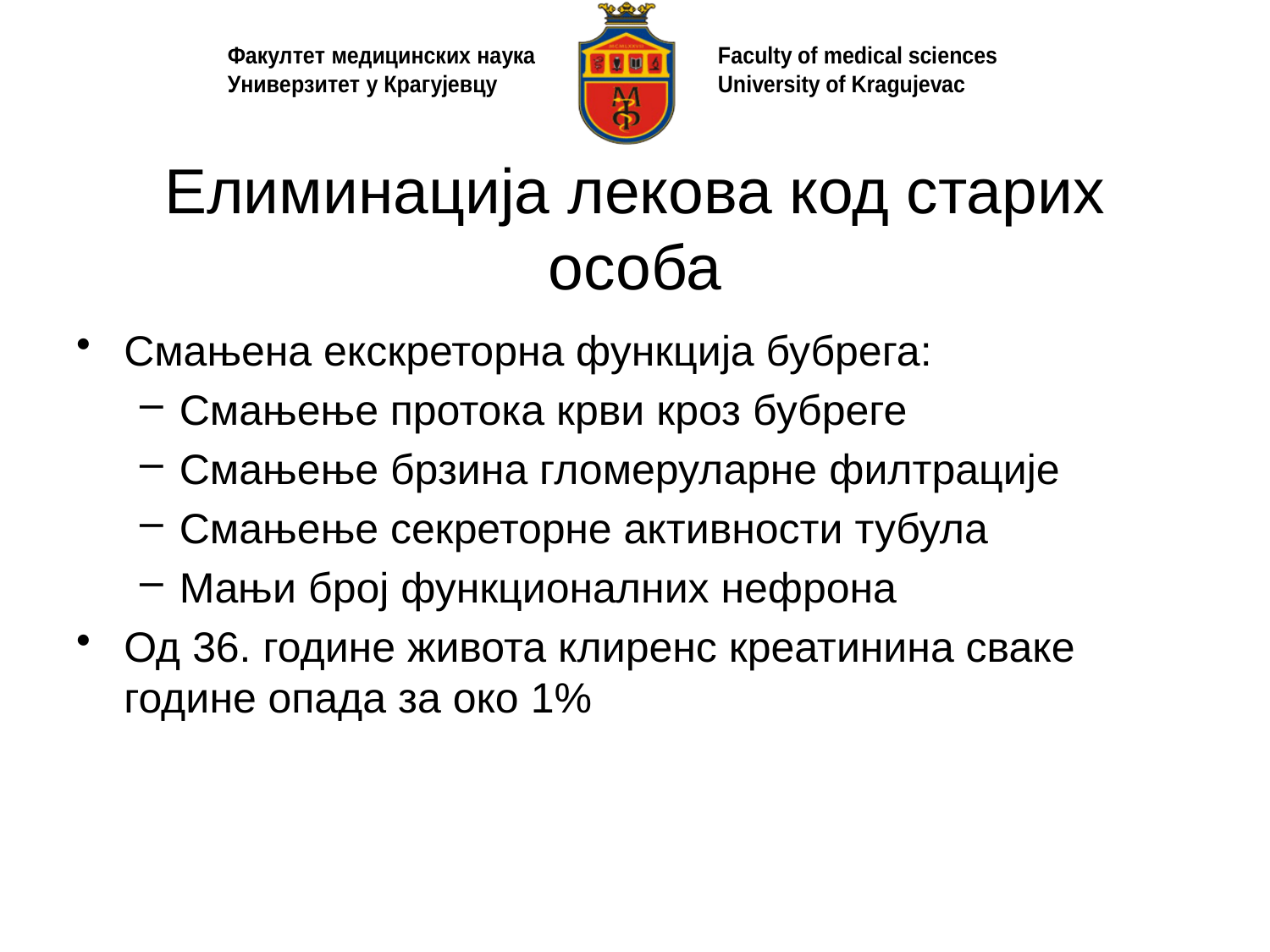

# Елиминација лекова код старих особа
Смањена екскреторна функција бубрега:
Смањење протока крви кроз бубреге
Смањење брзина гломеруларне филтрације
Смањење секреторне активности тубула
Мањи број функционалних нефрона
Од 36. године живота клиренс креатинина сваке године опада за око 1%